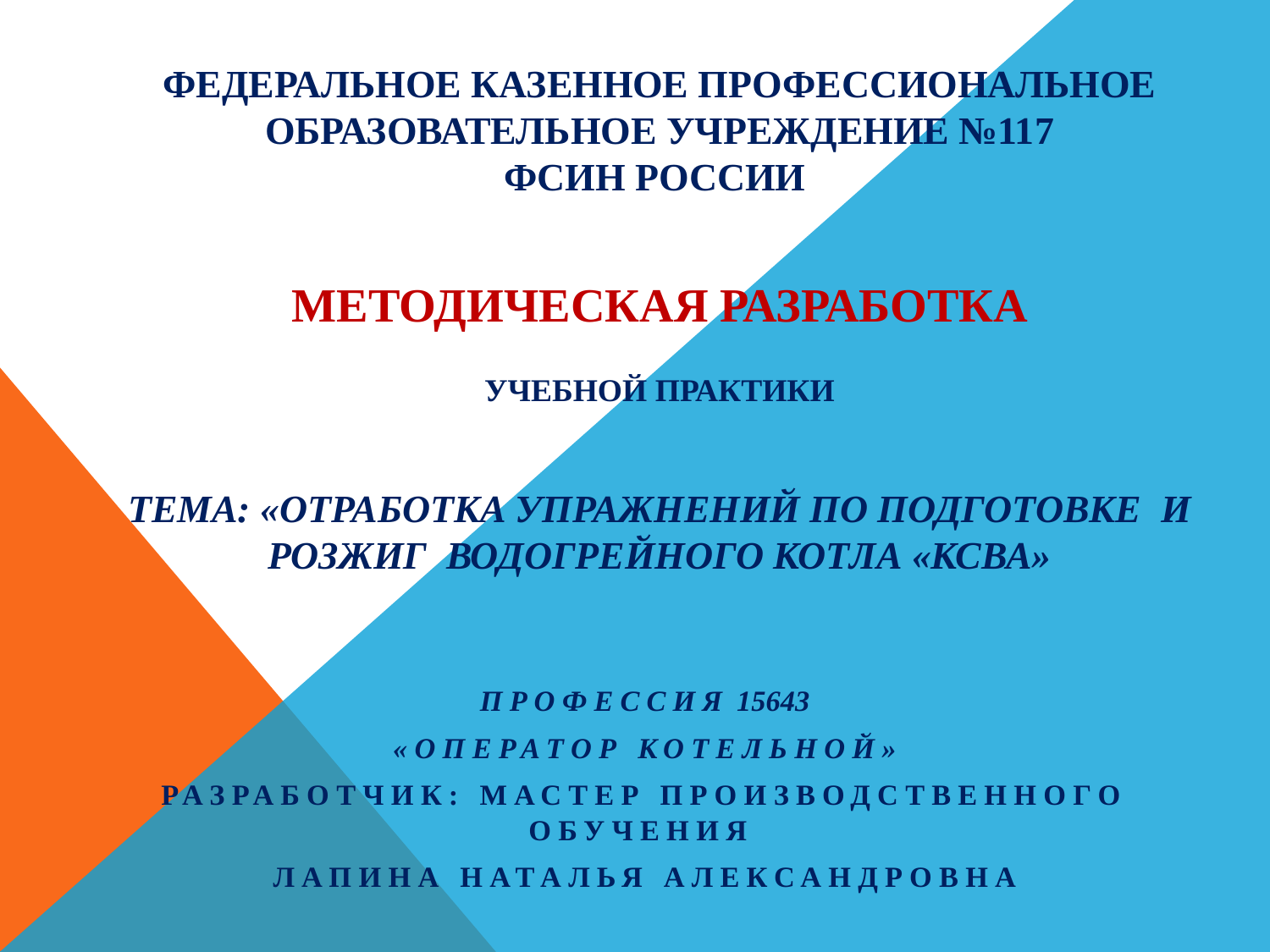

# ФЕДЕРАЛЬНОЕ КАЗЕННОЕ ПРОФЕССИОНАЛЬНОЕ ОБРАЗОВАТЕЛЬНОЕ УЧРЕЖДЕНИЕ №117 ФСИН РОССИИ  Методическая разработка учебной практики Тема: «Отработка упражнений по подготовке  и розжиг  водогрейного котла «КСВа»

профессия 15643
 «Оператор котельной»
Разработчик: мастер производственного обучения
Лапина Наталья Александровна